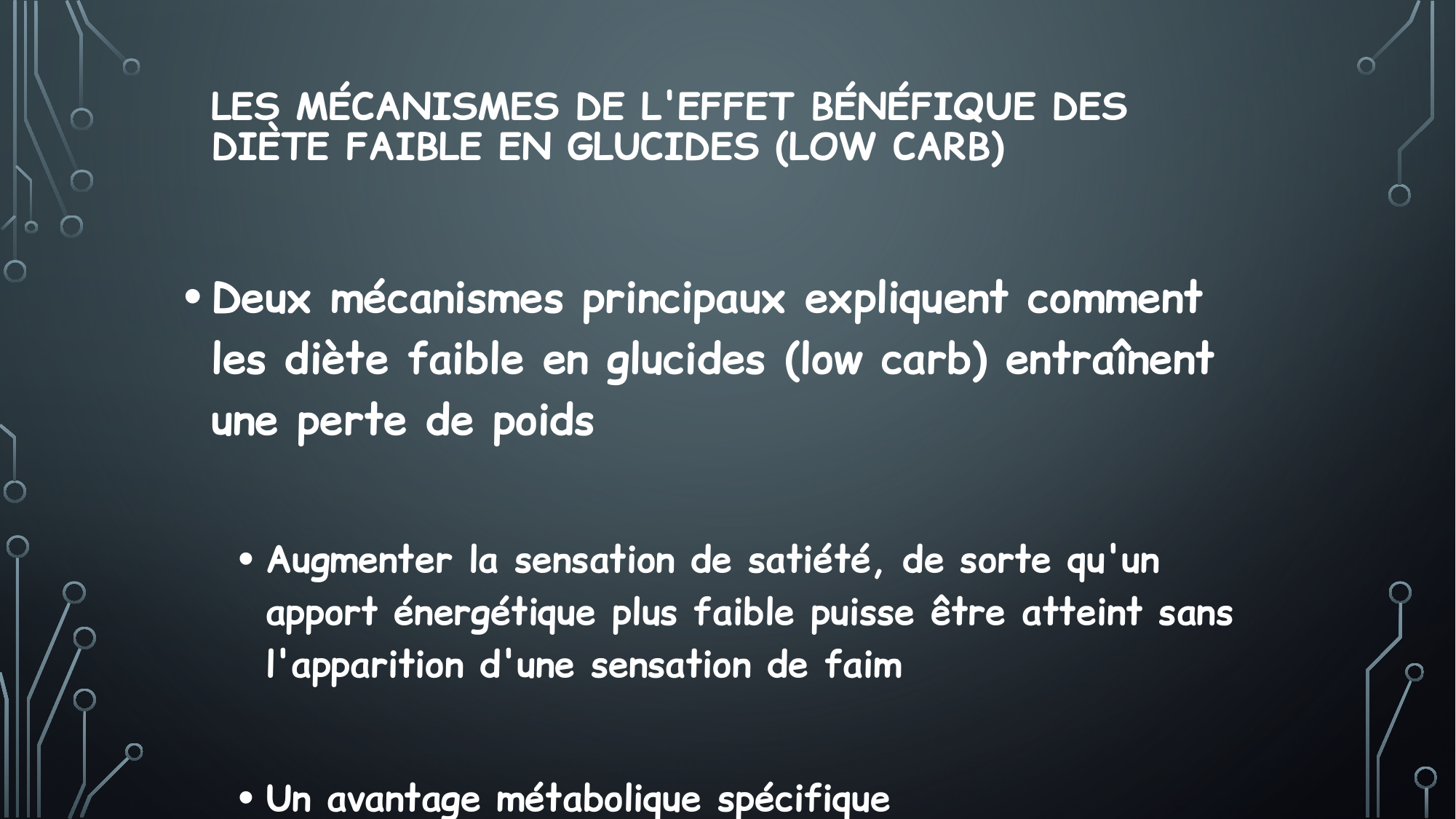

# Les mécanismes de l'effet bénéfique des Diète faible en glucides (low carb)
Deux mécanismes principaux expliquent comment les diète faible en glucides (low carb) entraînent une perte de poids

Augmenter la sensation de satiété, de sorte qu'un apport énergétique plus faible puisse être atteint sans l'apparition d'une sensation de faim

Un avantage métabolique spécifique